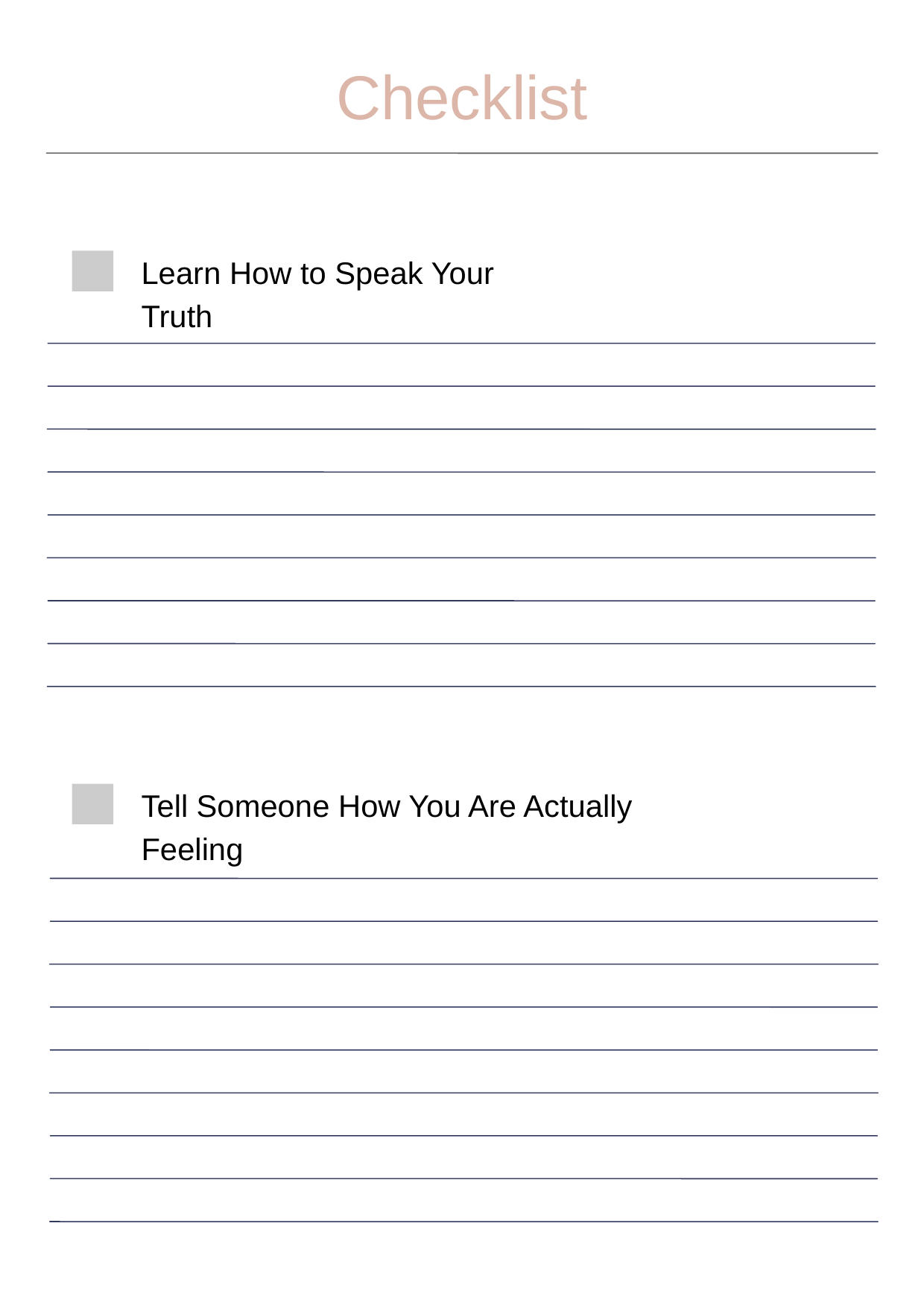

Checklist

Learn How to Speak Your Truth

Tell Someone How You Are Actually Feeling